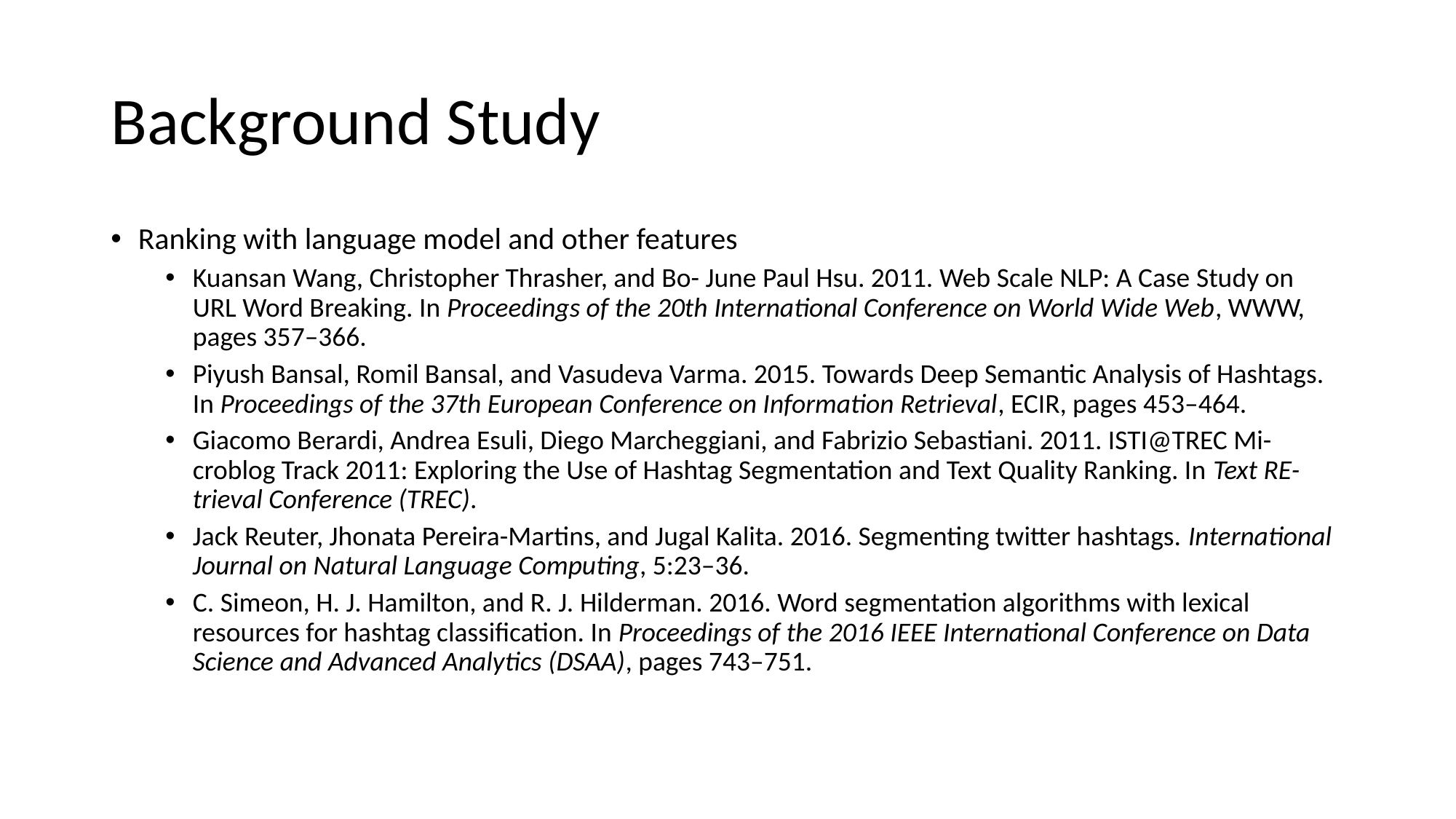

# Background Study
Ranking with language model and other features
Kuansan Wang, Christopher Thrasher, and Bo- June Paul Hsu. 2011. Web Scale NLP: A Case Study on URL Word Breaking. In Proceedings of the 20th International Conference on World Wide Web, WWW, pages 357–366.
Piyush Bansal, Romil Bansal, and Vasudeva Varma. 2015. Towards Deep Semantic Analysis of Hashtags. In Proceedings of the 37th European Conference on Information Retrieval, ECIR, pages 453–464.
Giacomo Berardi, Andrea Esuli, Diego Marcheggiani, and Fabrizio Sebastiani. 2011. ISTI@TREC Mi- croblog Track 2011: Exploring the Use of Hashtag Segmentation and Text Quality Ranking. In Text RE- trieval Conference (TREC).
Jack Reuter, Jhonata Pereira-Martins, and Jugal Kalita. 2016. Segmenting twitter hashtags. International Journal on Natural Language Computing, 5:23–36.
C. Simeon, H. J. Hamilton, and R. J. Hilderman. 2016. Word segmentation algorithms with lexical resources for hashtag classification. In Proceedings of the 2016 IEEE International Conference on Data Science and Advanced Analytics (DSAA), pages 743–751.